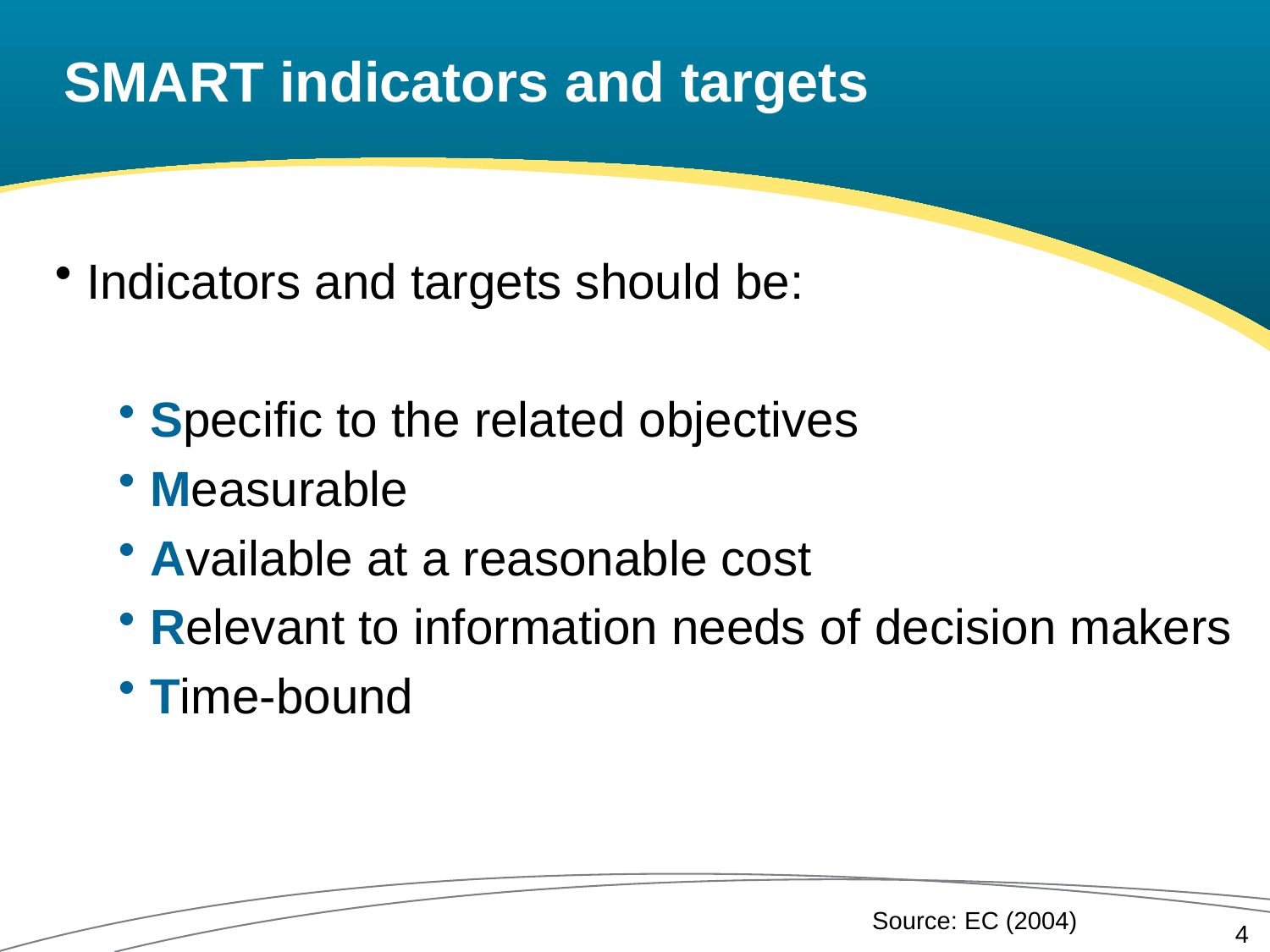

# SMART indicators and targets
Indicators and targets should be:

Specific to the related objectives
Measurable
Available at a reasonable cost
Relevant to information needs of decision makers
Time-bound
Source: EC (2004)
4